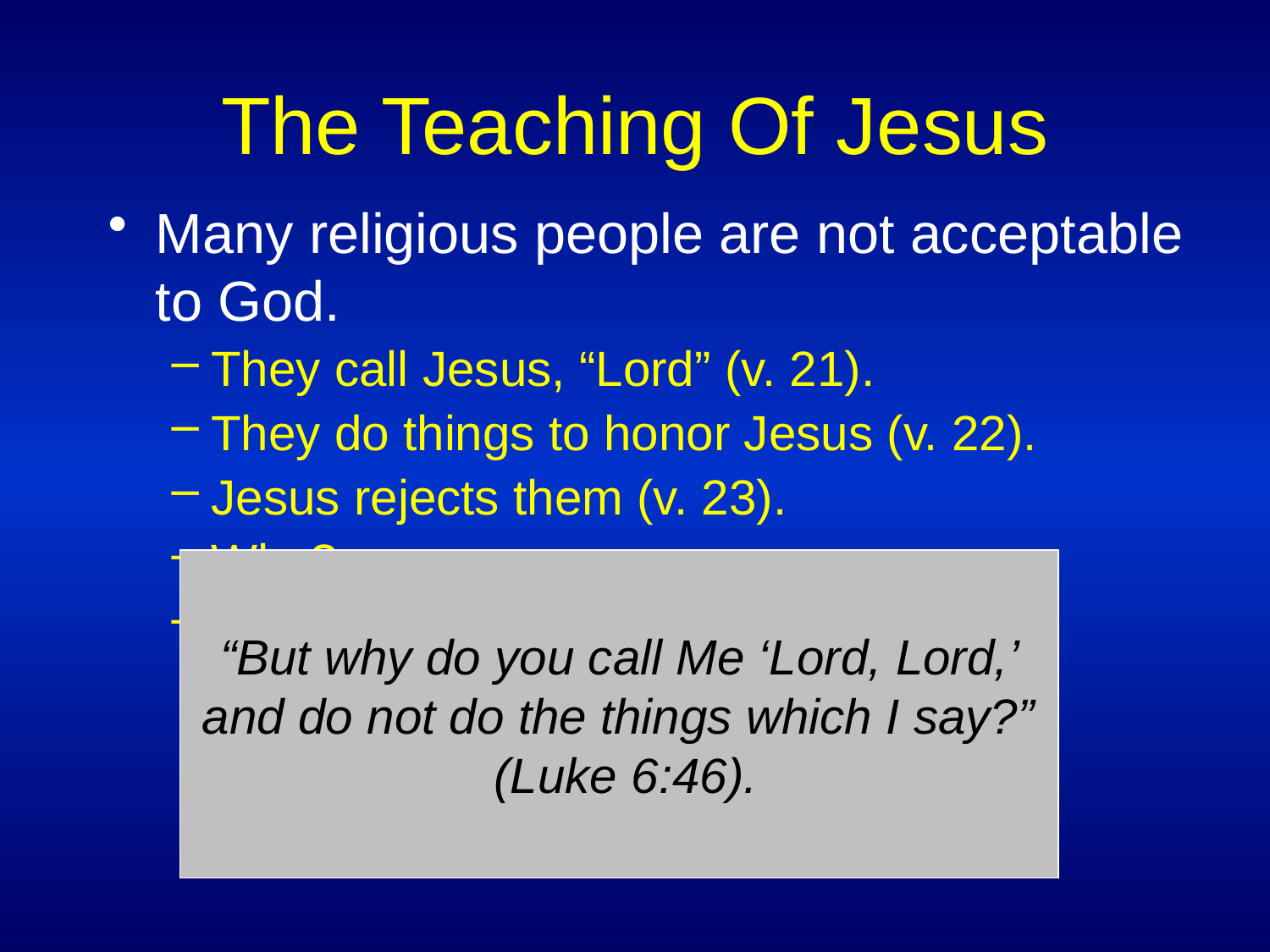

# The Teaching Of Jesus
Many religious people are not acceptable to God.
They call Jesus, “Lord” (v. 21).
They do things to honor Jesus (v. 22).
Jesus rejects them (v. 23).
Why?
They did not do the will of God (v. 21)!
“But why do you call Me ‘Lord, Lord,’ and do not do the things which I say?”
 (Luke 6:46).